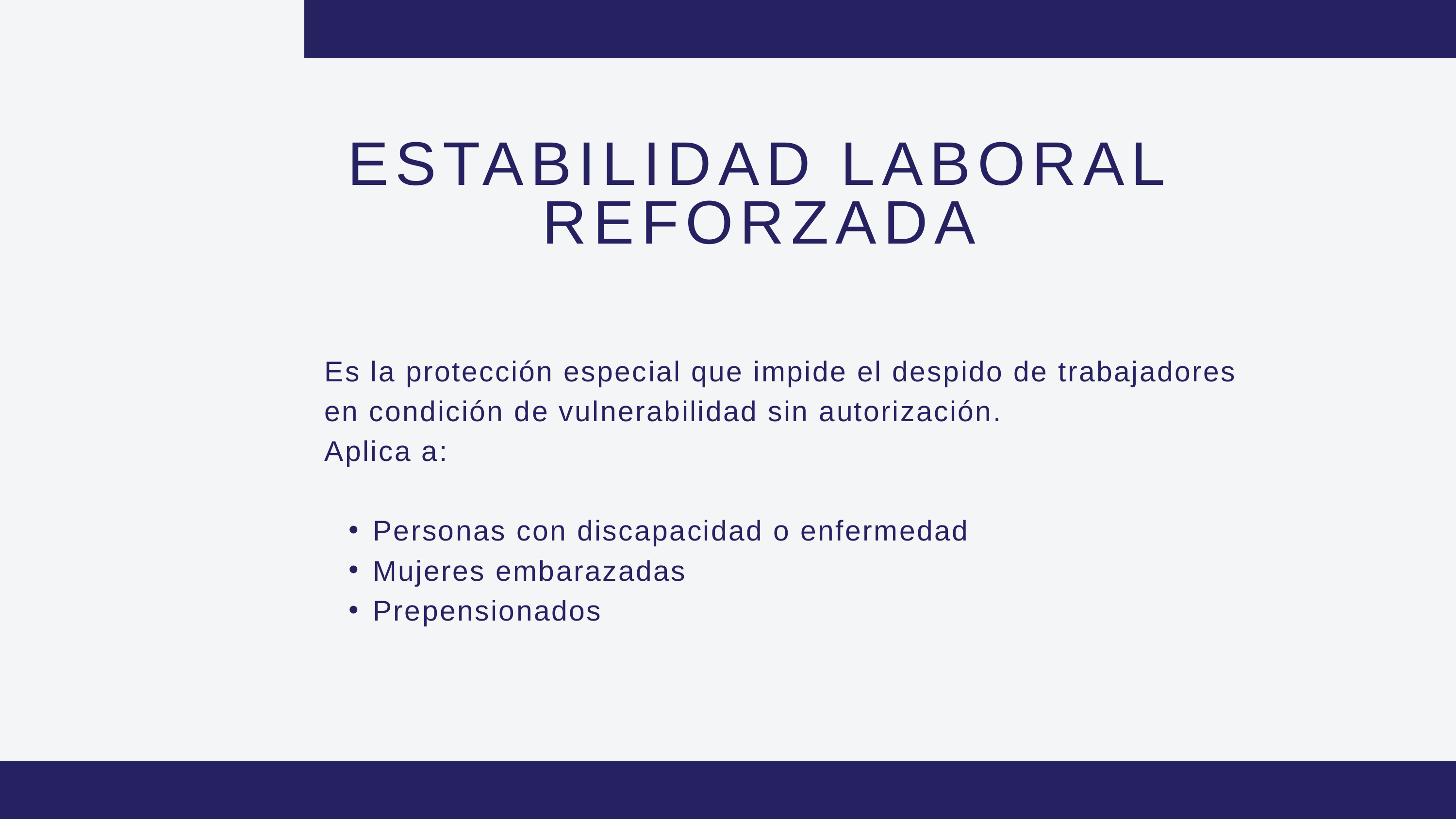

ESTABILIDAD LABORAL REFORZADA
Es la protección especial que impide el despido de trabajadores en condición de vulnerabilidad sin autorización.
Aplica a:

Personas con discapacidad o enfermedad
Mujeres embarazadas
Prepensionados